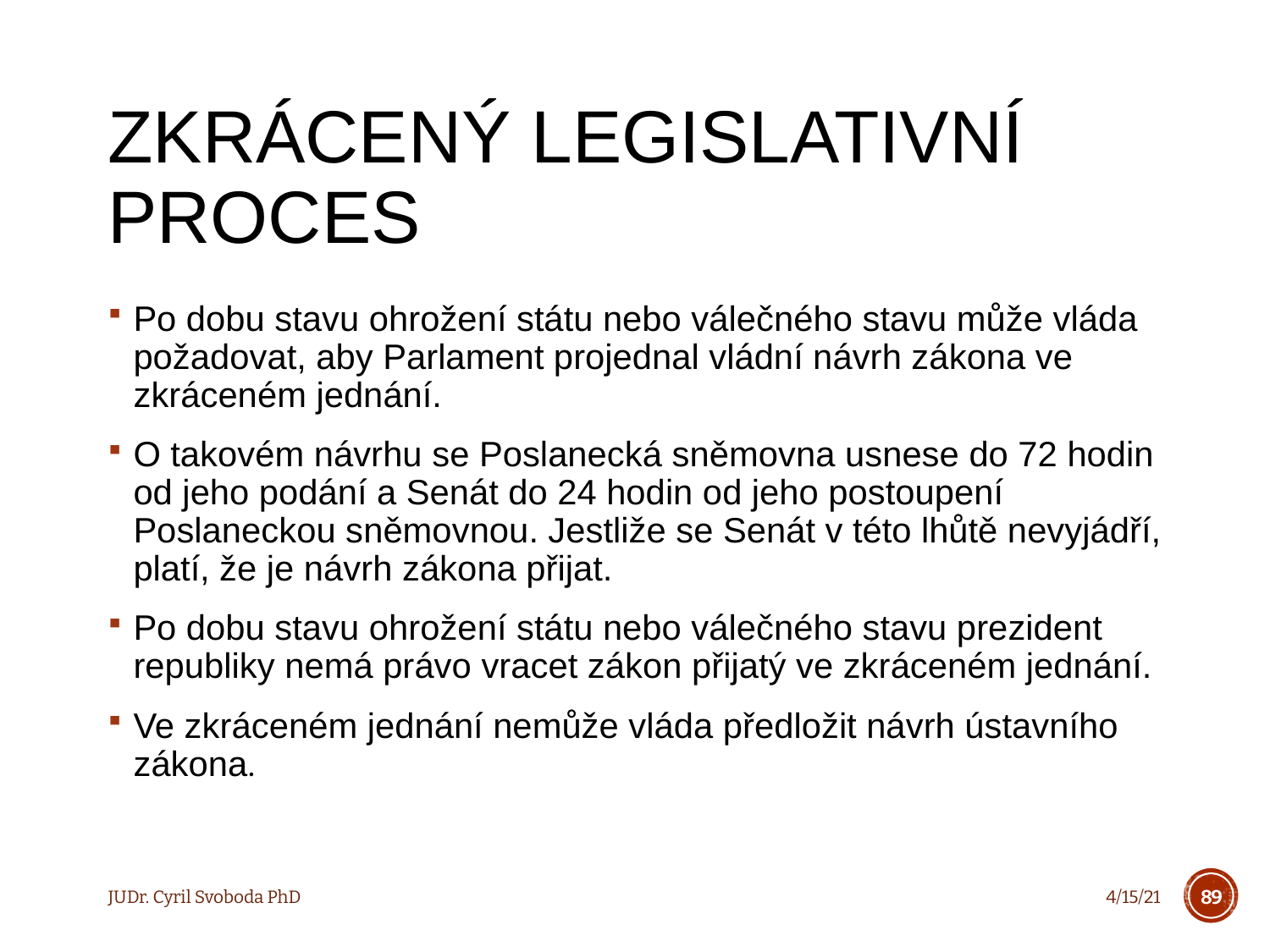

# Zkrácený legislativní proces
Po dobu stavu ohrožení státu nebo válečného stavu může vláda požadovat, aby Parlament projednal vládní návrh zákona ve zkráceném jednání.
O takovém návrhu se Poslanecká sněmovna usnese do 72 hodin od jeho podání a Senát do 24 hodin od jeho postoupení Poslaneckou sněmovnou. Jestliže se Senát v této lhůtě nevyjádří, platí, že je návrh zákona přijat.
Po dobu stavu ohrožení státu nebo válečného stavu prezident republiky nemá právo vracet zákon přijatý ve zkráceném jednání.
Ve zkráceném jednání nemůže vláda předložit návrh ústavního zákona.

JUDr. Cyril Svoboda PhD
4/15/21
89